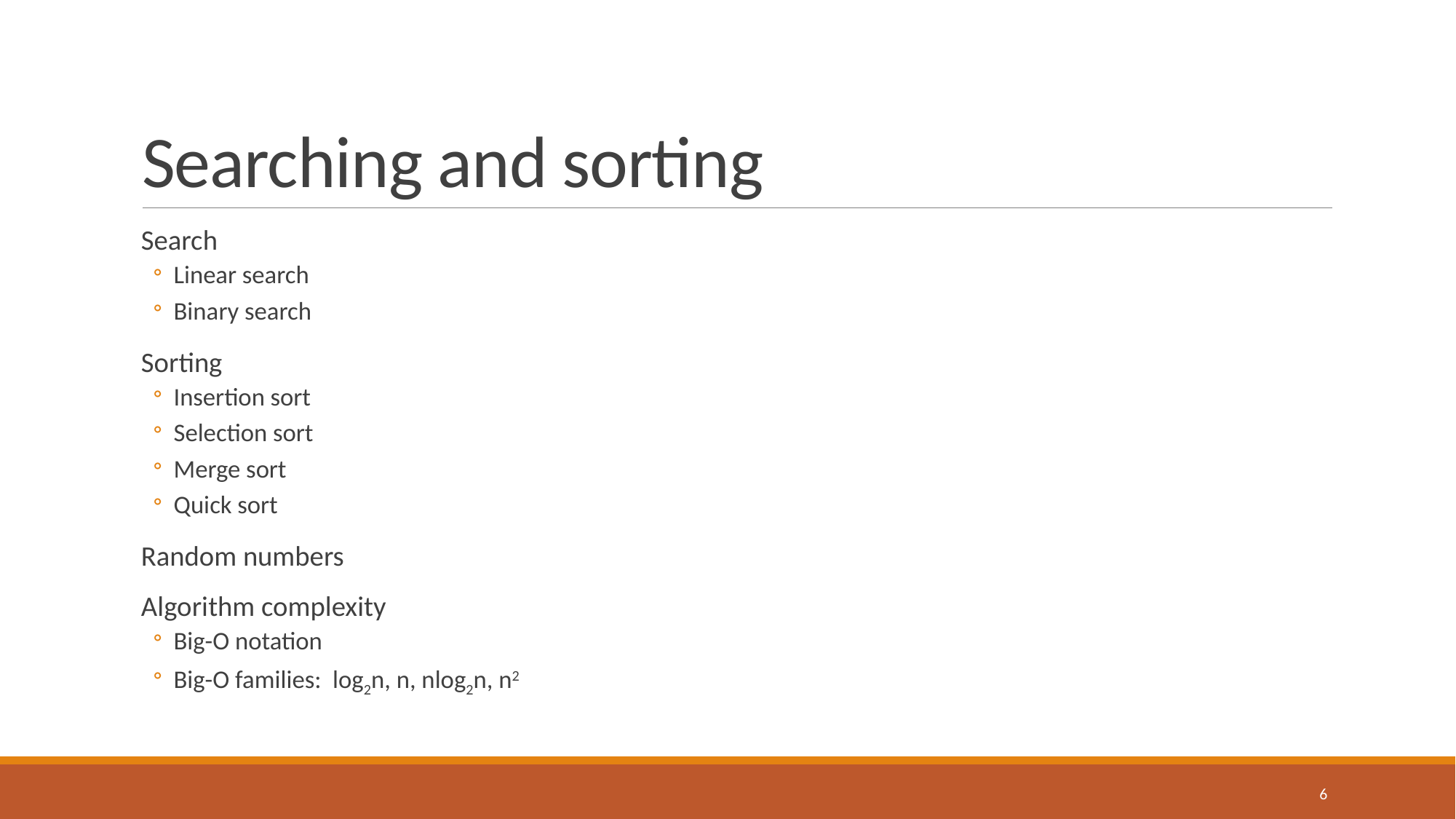

# Searching and sorting
Search
Linear search
Binary search
Sorting
Insertion sort
Selection sort
Merge sort
Quick sort
Random numbers
Algorithm complexity
Big-O notation
Big-O families:  log2n, n, nlog2n, n2

6